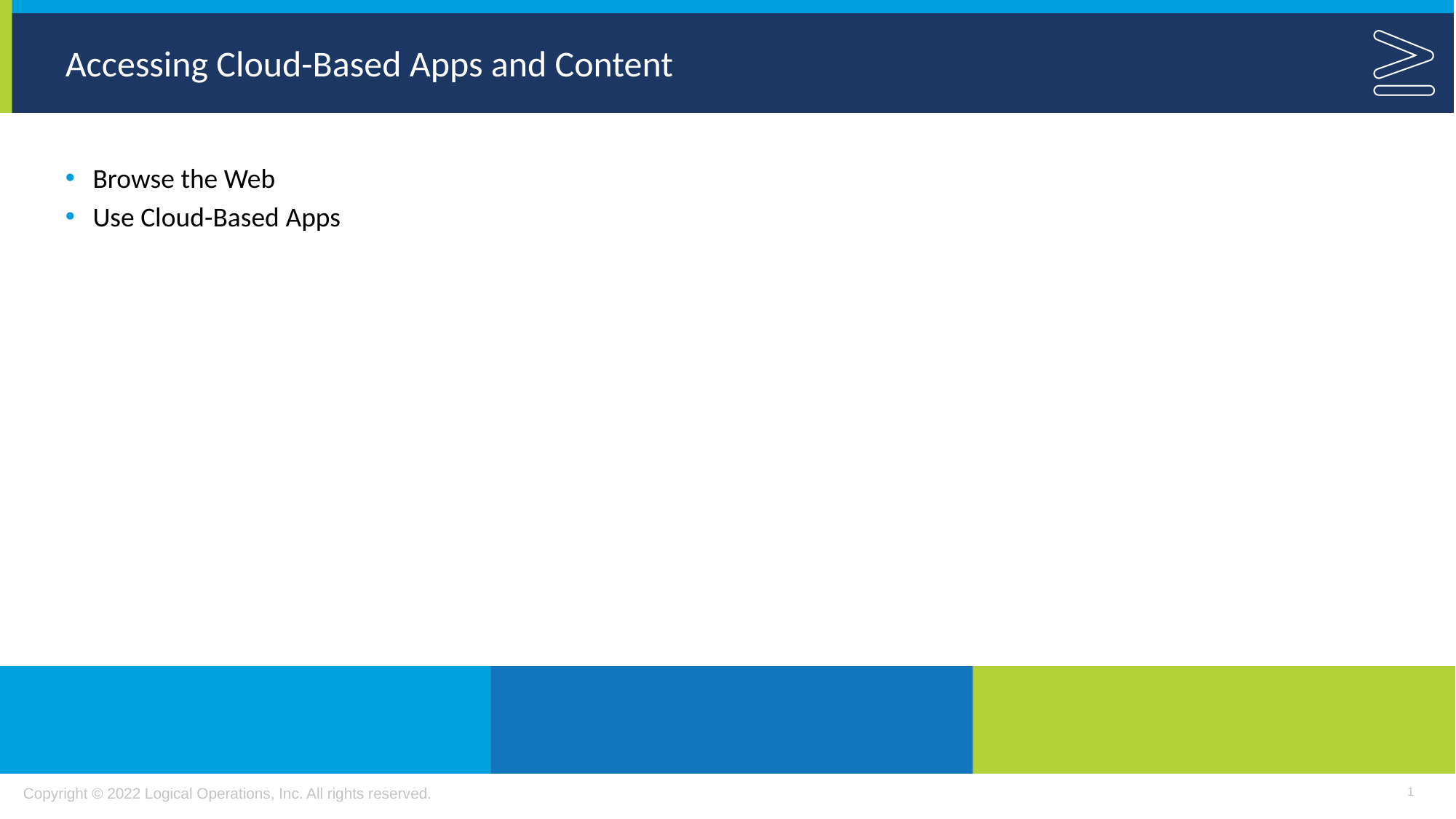

# Accessing Cloud-Based Apps and Content
Browse the Web
Use Cloud-Based Apps
1